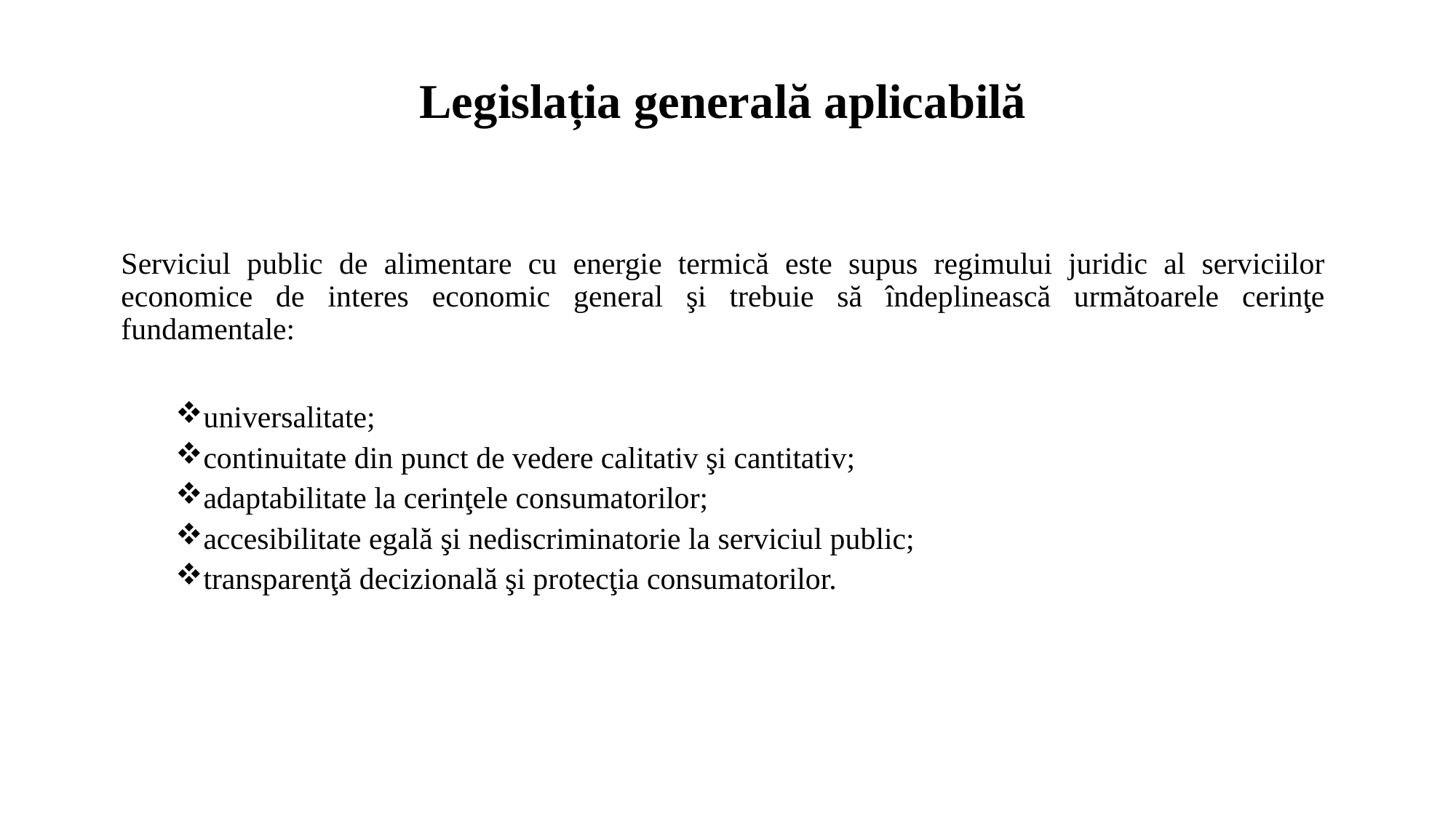

# Legislația generală aplicabilă

Serviciul public de alimentare cu energie termică este supus regimului juridic al serviciilor economice de interes economic general şi trebuie să îndeplinească următoarele cerinţe fundamentale:

universalitate;
continuitate din punct de vedere calitativ şi cantitativ;
adaptabilitate la cerinţele consumatorilor;
accesibilitate egală şi nediscriminatorie la serviciul public;
transparenţă decizională şi protecţia consumatorilor.